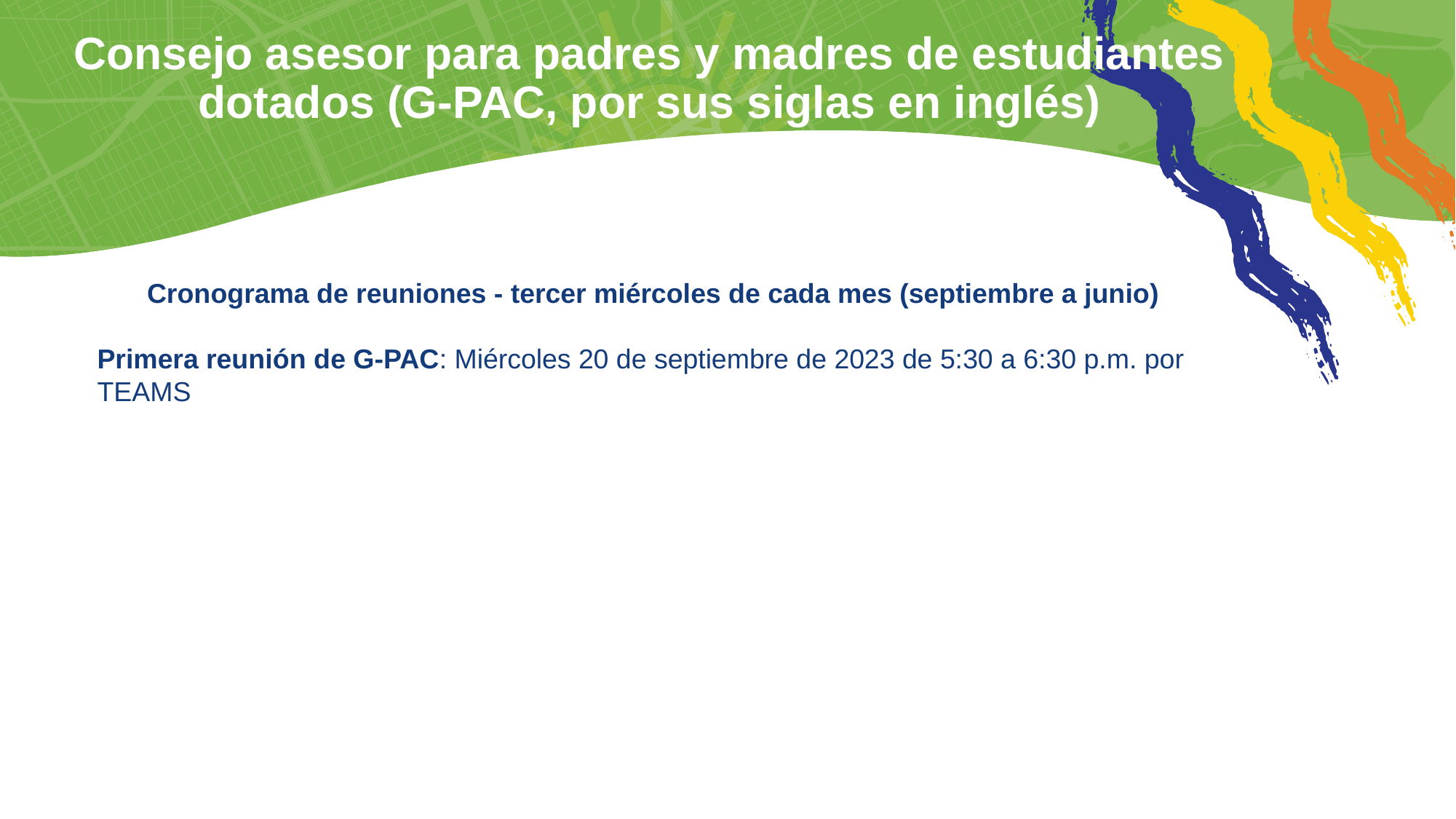

# Consejo asesor para padres y madres de estudiantes dotados (G-PAC, por sus siglas en inglés)
Cronograma de reuniones - tercer miércoles de cada mes (septiembre a junio)

Primera reunión de G-PAC: Miércoles 20 de septiembre de 2023 de 5:30 a 6:30 p.m. por TEAMS